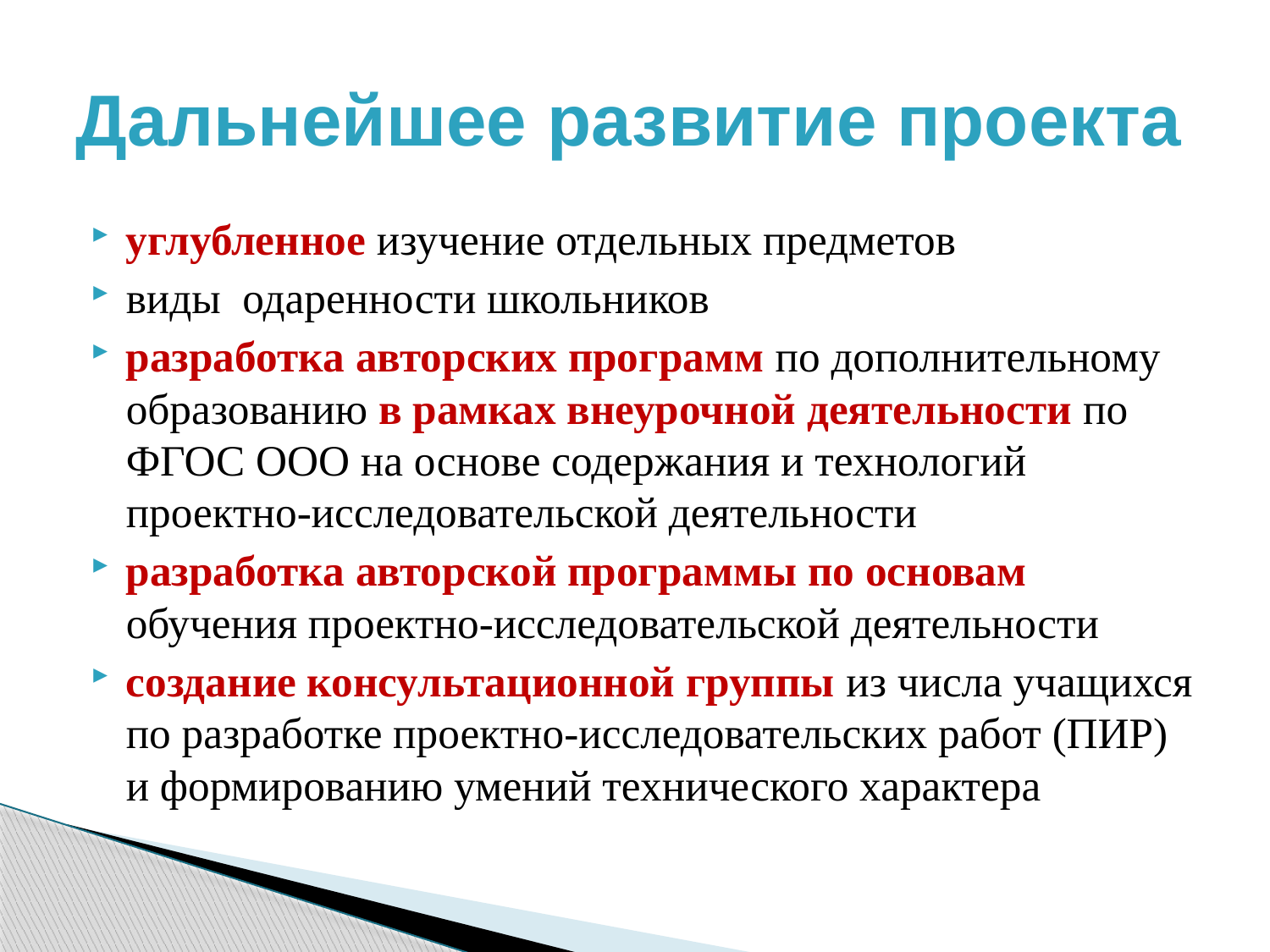

# Дальнейшее развитие проекта
углубленное изучение отдельных предметов
виды  одаренности школьников
разработка авторских программ по дополнительному образованию в рамках внеурочной деятельности по ФГОС ООО на основе содержания и технологий проектно-исследовательской деятельности
разработка авторской программы по основам обучения проектно-исследовательской деятельности
создание консультационной группы из числа учащихся по разработке проектно-исследовательских работ (ПИР) и формированию умений технического характера